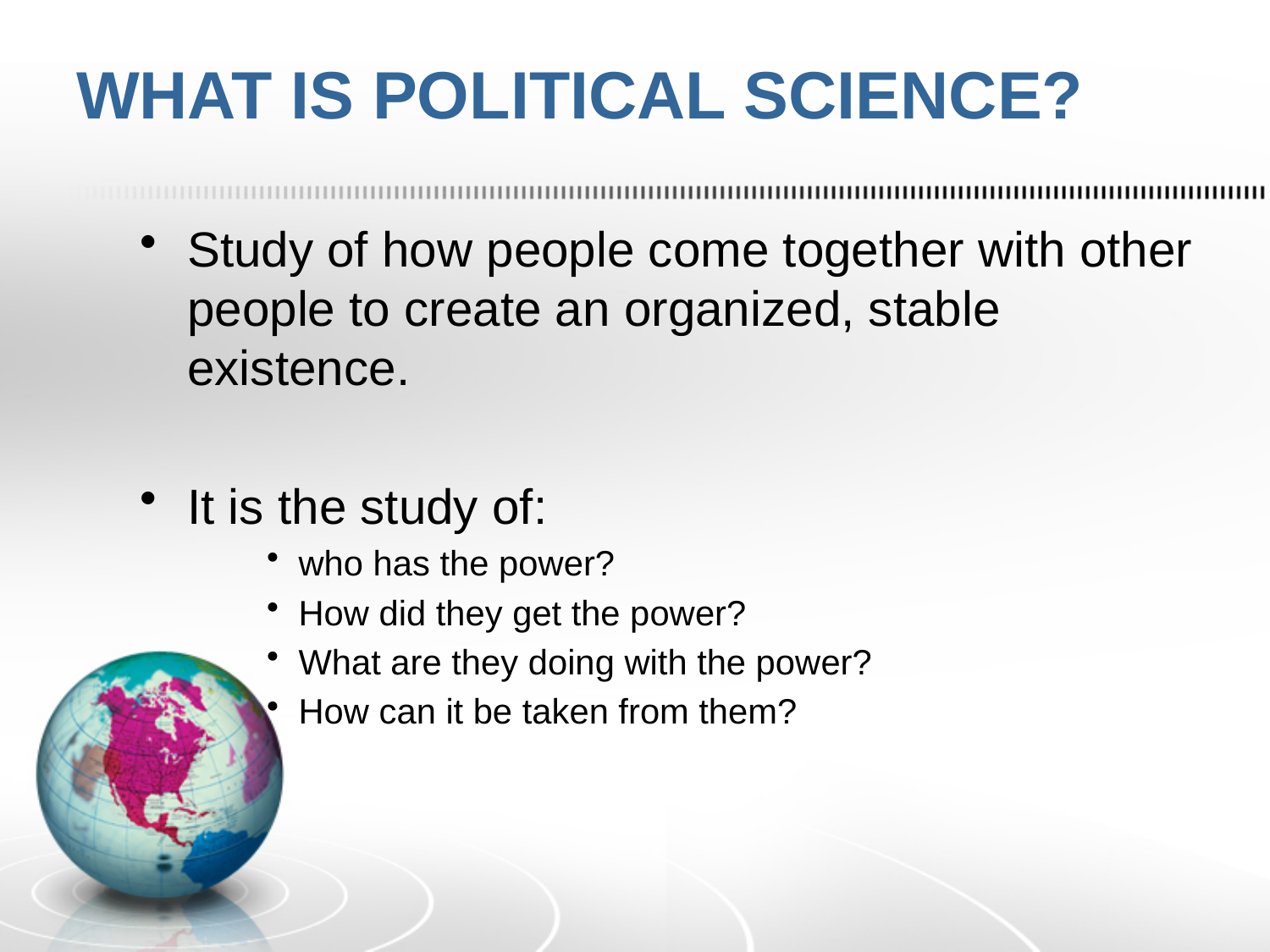

# WHAT IS POLITICAL SCIENCE?
Study of how people come together with other people to create an organized, stable existence.

It is the study of:
who has the power?
How did they get the power?
What are they doing with the power?
How can it be taken from them?